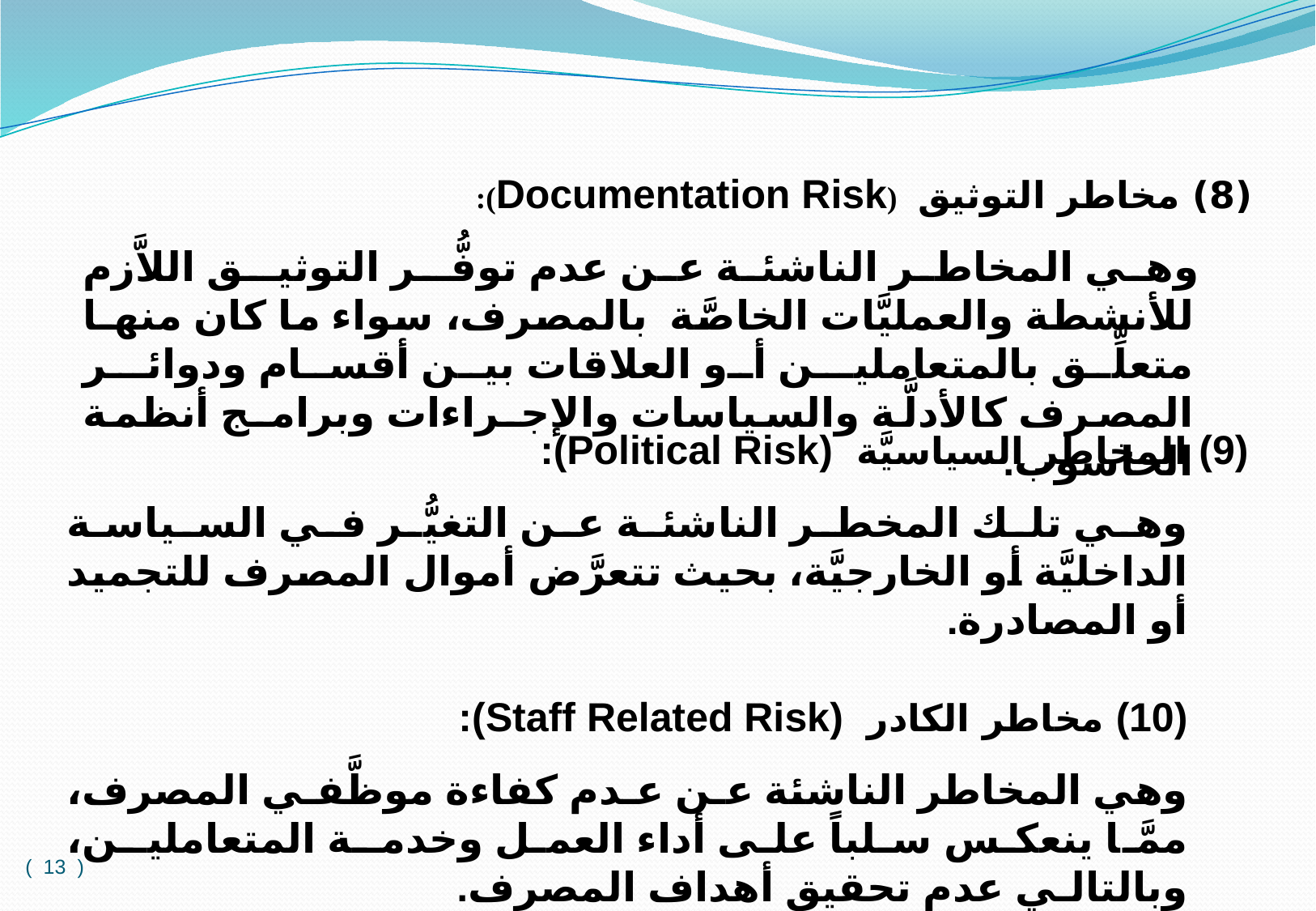

(8) مخاطر التوثيق  (Documentation Risk):

       وهي المخاطر الناشئة عن عدم توفُّـر التوثيـق اللاَّزم للأنشطة والعمليَّات الخاصَّة  بالمصرف، سواء ما كان منهـا متعلِّق بالمتعامليـن أو العلاقات بين أقسام ودوائـر المصرف كالأدلَّة والسياسات والإجـراءات وبرامـج أنظمة الحاسوب.
(9) المخاطر السياسيَّة  (Political Risk):

وهي تلك المخطر الناشئة عن التغيُّر في السياسـة الداخليَّة أو الخارجيَّة، بحيث تتعرَّض أموال المصرف للتجميد أو المصادرة.

(10) مخاطر الكادر  (Staff Related Risk):

وهي المخاطر الناشئة عـن عـدم كفاءة موظَّفـي المصرف، ممَّا ينعكس سلباً على أداء العمل وخدمـة المتعامليـن، وبالتالـي عدم تحقيق أهداف المصرف.
(  13  )